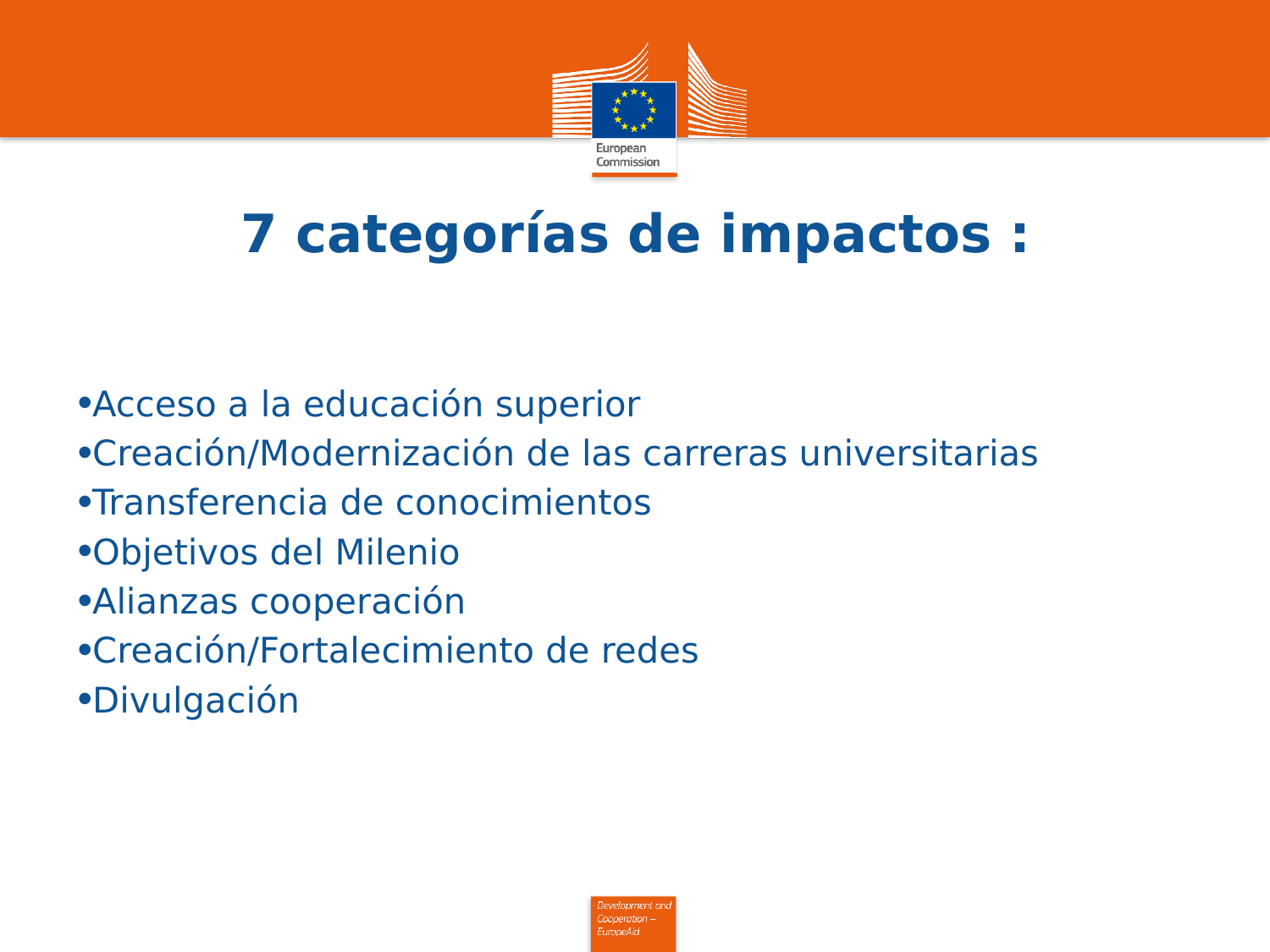

# 7 categorías de impactos :

Acceso a la educación superior
Creación/Modernización de las carreras universitarias
Transferencia de conocimientos
Objetivos del Milenio
Alianzas cooperación
Creación/Fortalecimiento de redes
Divulgación